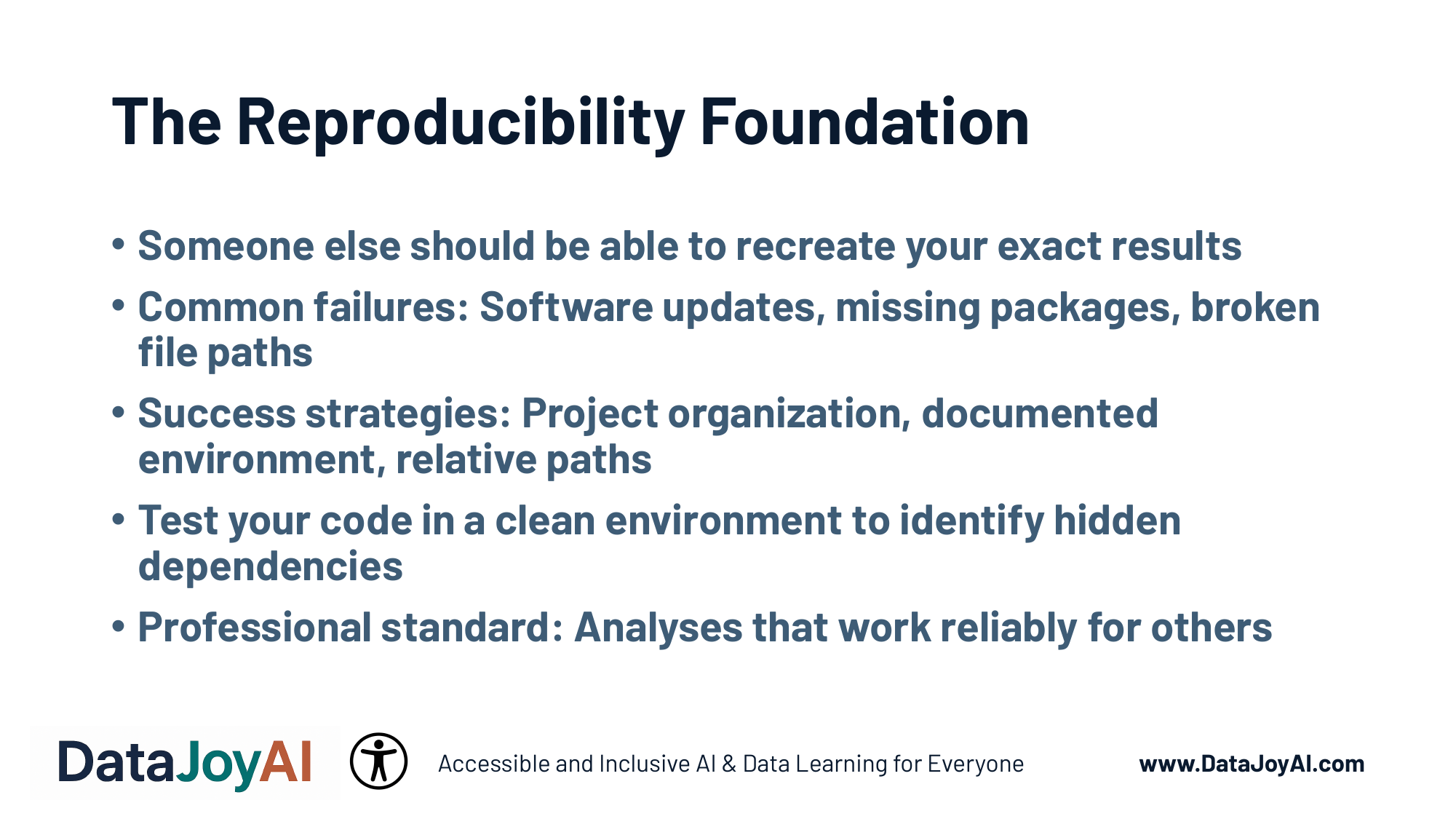

# The Reproducibility Foundation
Someone else should be able to recreate your exact results
Common failures: Software updates, missing packages, broken file paths
Success strategies: Project organization, documented environment, relative paths
Test your code in a clean environment to identify hidden dependencies
Professional standard: Analyses that work reliably for others